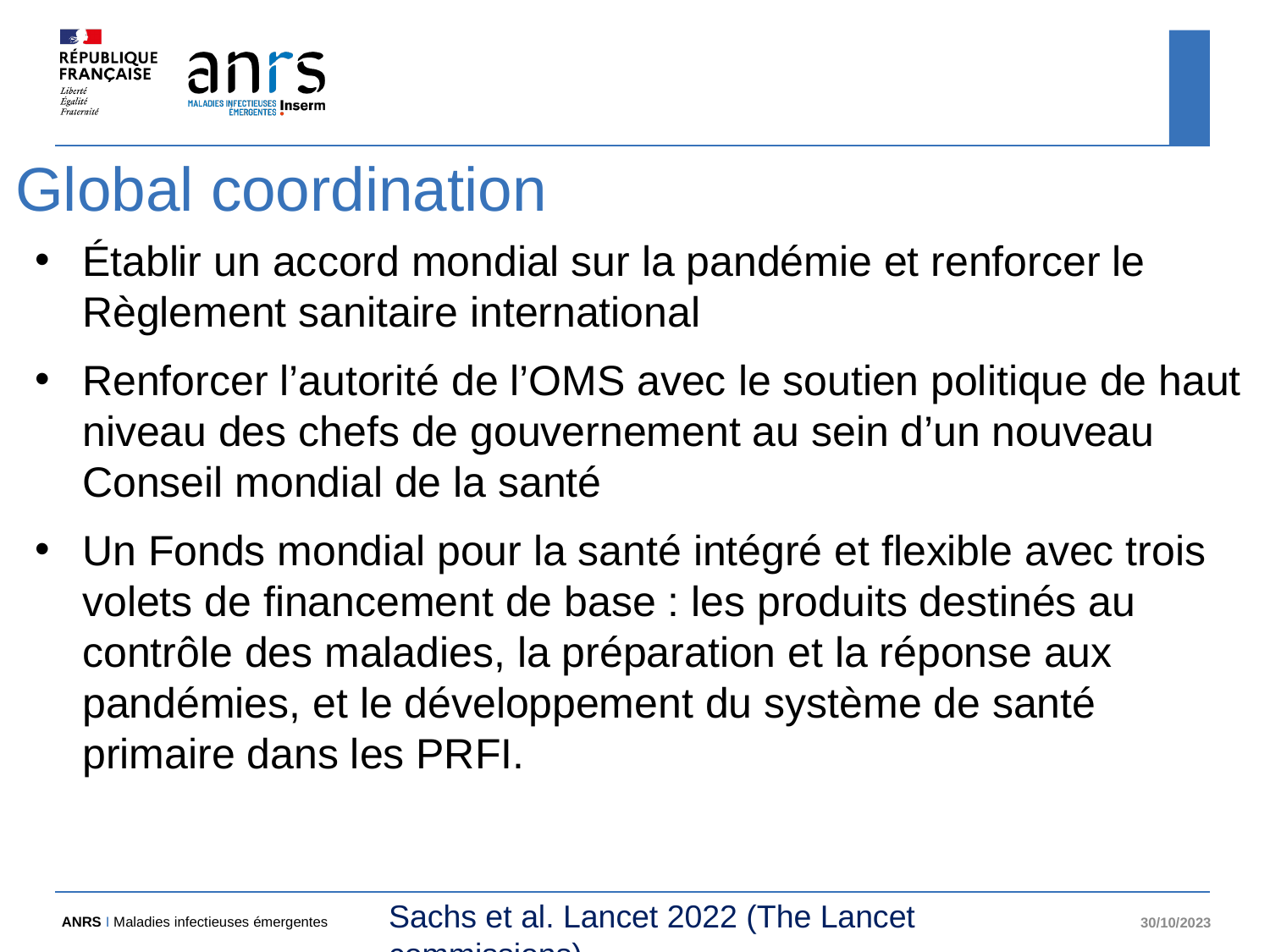

# Global coordination
Établir un accord mondial sur la pandémie et renforcer le Règlement sanitaire international
Renforcer l’autorité de l’OMS avec le soutien politique de haut niveau des chefs de gouvernement au sein d’un nouveau Conseil mondial de la santé
Un Fonds mondial pour la santé intégré et flexible avec trois volets de financement de base : les produits destinés au contrôle des maladies, la préparation et la réponse aux pandémies, et le développement du système de santé primaire dans les PRFI.
Sachs et al. Lancet 2022 (The Lancet commissions)
30/10/2023